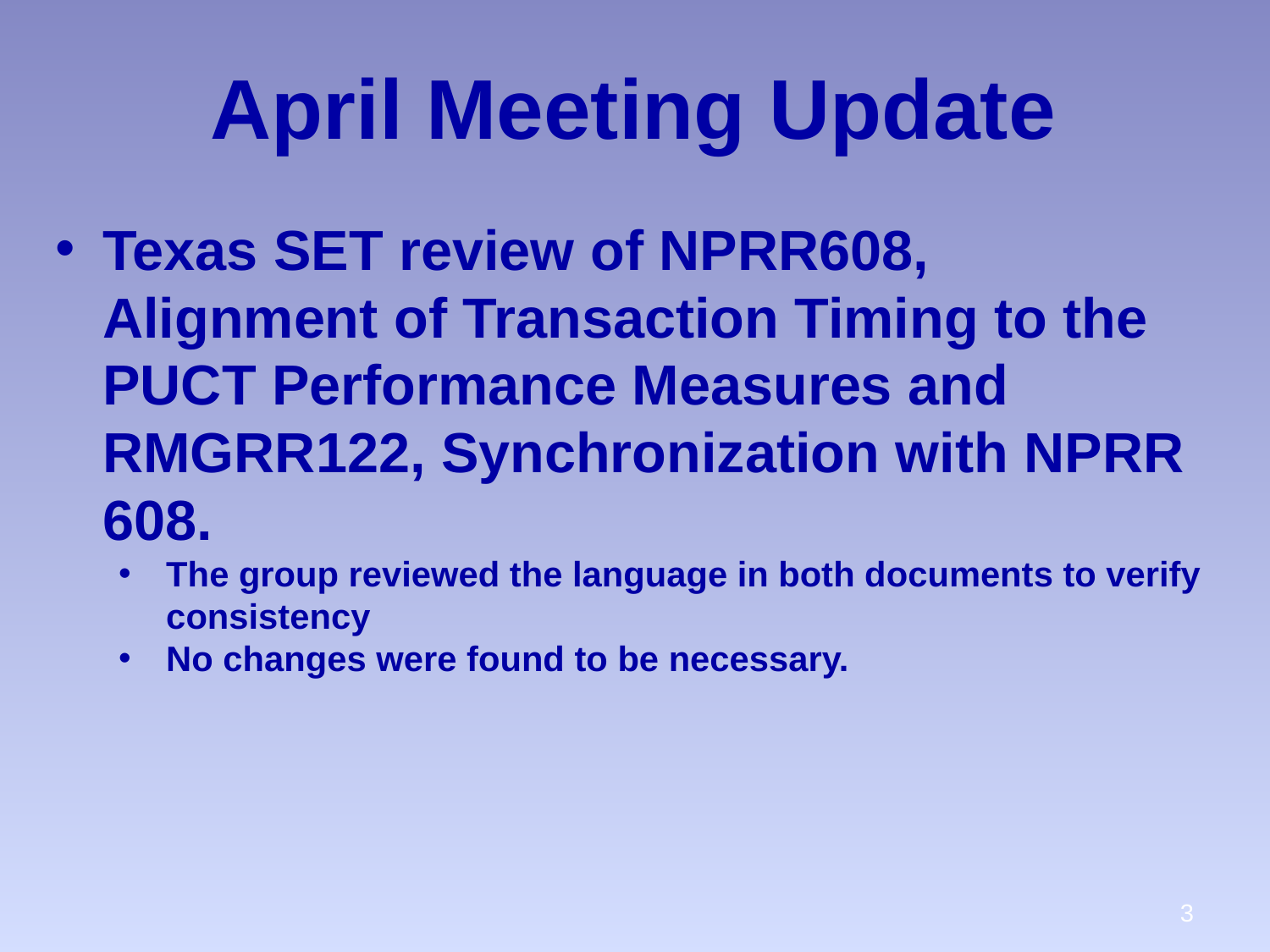

April Meeting Update

Texas SET review of NPRR608, Alignment of Transaction Timing to the PUCT Performance Measures and RMGRR122, Synchronization with NPRR 608.
The group reviewed the language in both documents to verify consistency
No changes were found to be necessary.

3